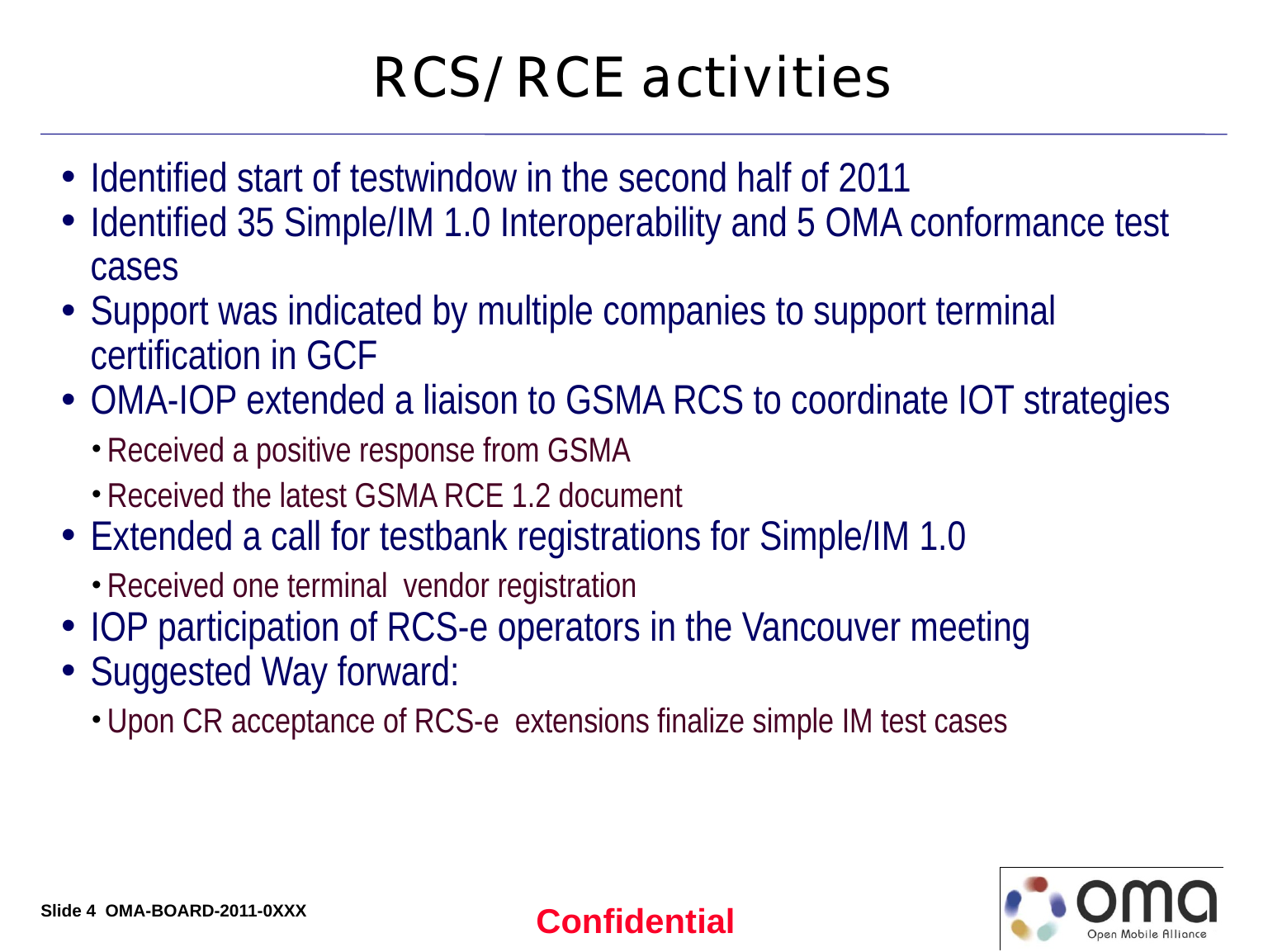

# RCS/RCE activities
Identified start of testwindow in the second half of 2011
Identified 35 Simple/IM 1.0 Interoperability and 5 OMA conformance test cases
Support was indicated by multiple companies to support terminal certification in GCF
OMA-IOP extended a liaison to GSMA RCS to coordinate IOT strategies
Received a positive response from GSMA
Received the latest GSMA RCE 1.2 document
Extended a call for testbank registrations for Simple/IM 1.0
Received one terminal  vendor registration
IOP participation of RCS-e operators in the Vancouver meeting
Suggested Way forward:
Upon CR acceptance of RCS-e  extensions finalize simple IM test cases